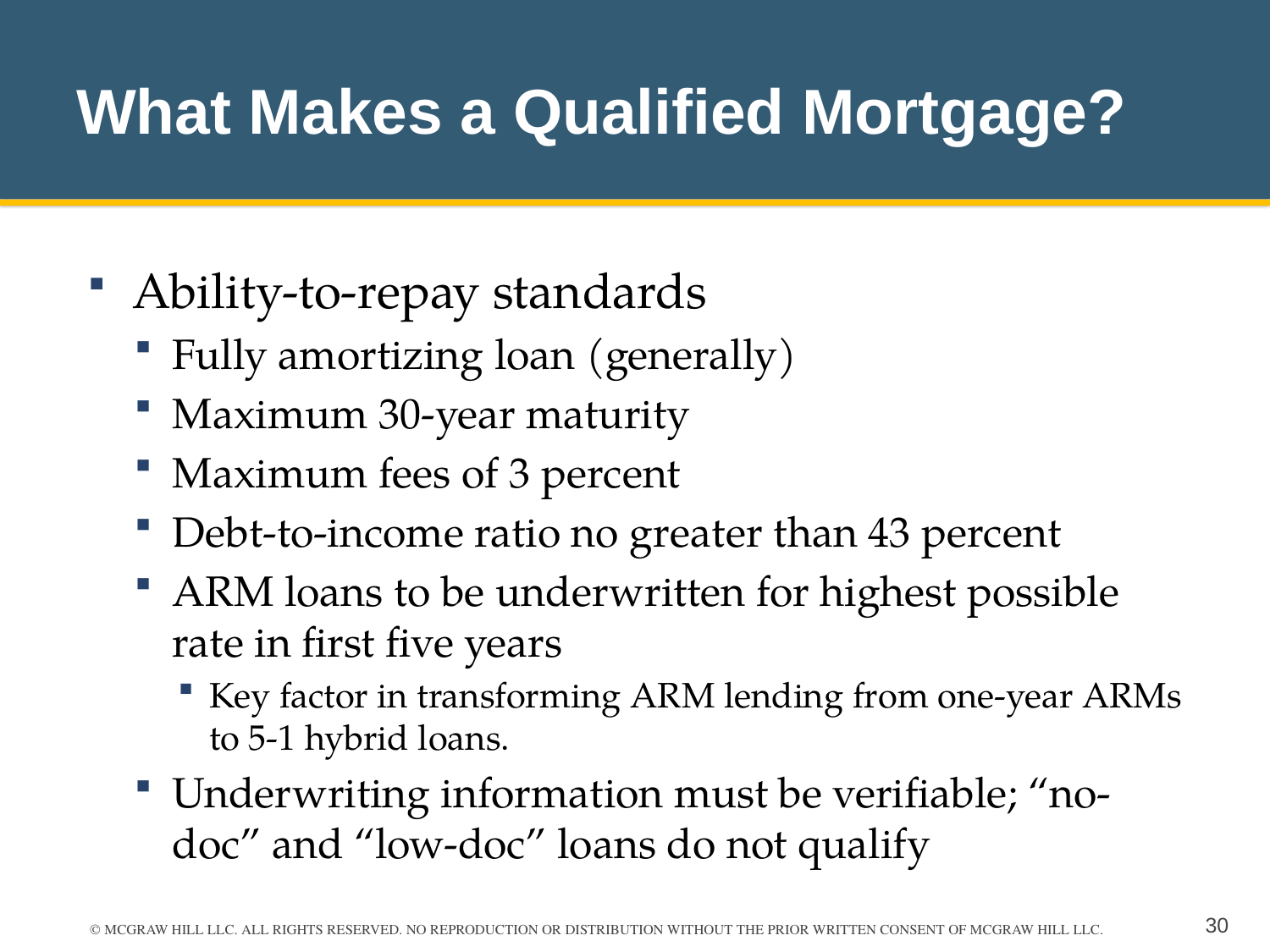

# What Makes a Qualified Mortgage?
Ability-to-repay standards
Fully amortizing loan (generally)
Maximum 30-year maturity
Maximum fees of 3 percent
Debt-to-income ratio no greater than 43 percent
ARM loans to be underwritten for highest possible rate in first five years
Key factor in transforming ARM lending from one-year ARMs to 5-1 hybrid loans.
Underwriting information must be verifiable; “no-doc” and “low-doc” loans do not qualify

© MCGRAW HILL LLC. ALL RIGHTS RESERVED. NO REPRODUCTION OR DISTRIBUTION WITHOUT THE PRIOR WRITTEN CONSENT OF MCGRAW HILL LLC.
30